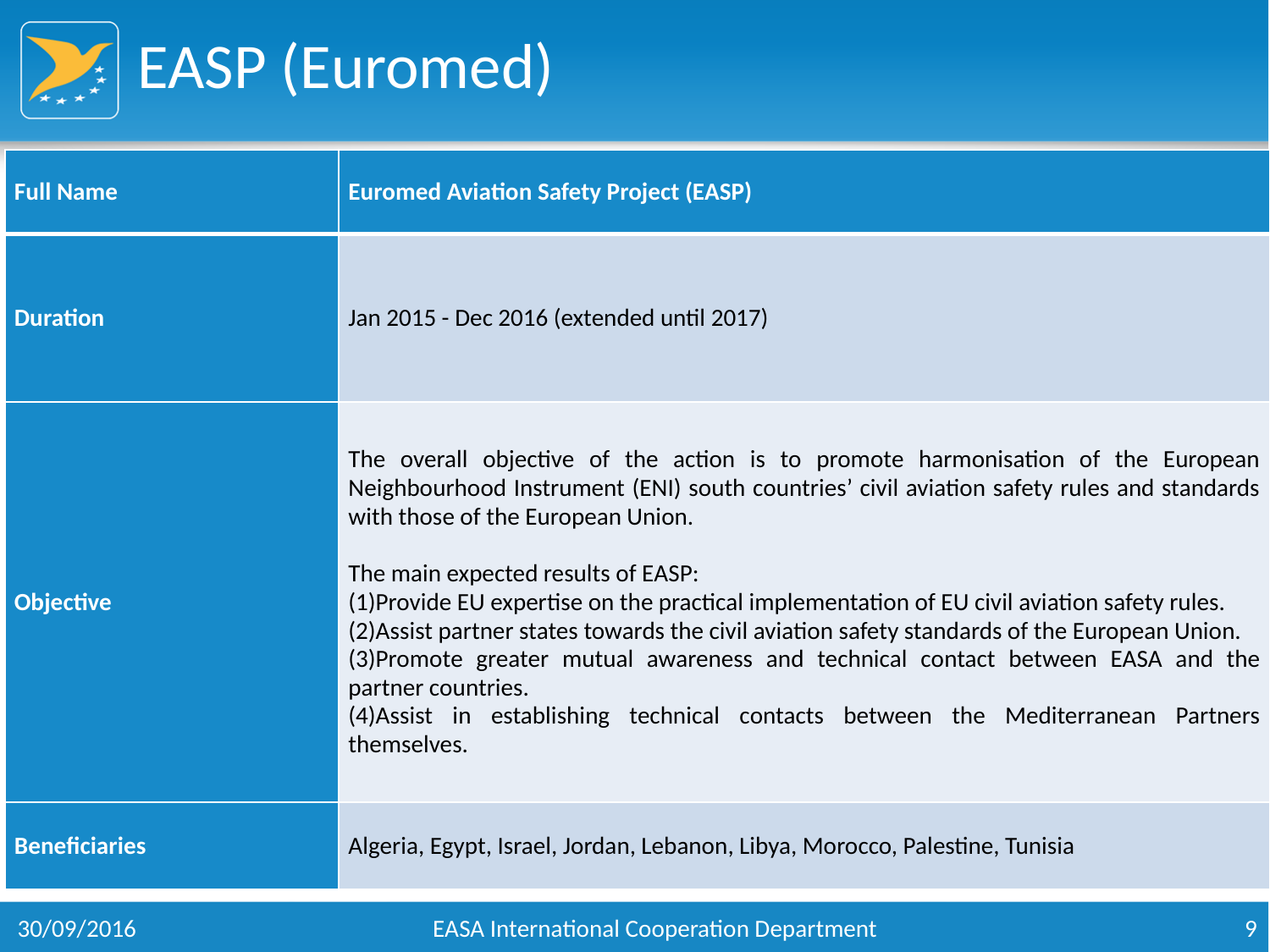

# EASP (Euromed)
| Full Name | Euromed Aviation Safety Project (EASP) |
| --- | --- |
| Duration | Jan 2015 - Dec 2016 (extended until 2017) |
| Objective | The overall objective of the action is to promote harmonisation of the European Neighbourhood Instrument (ENI) south countries’ civil aviation safety rules and standards with those of the European Union.   The main expected results of EASP: Provide EU expertise on the practical implementation of EU civil aviation safety rules. Assist partner states towards the civil aviation safety standards of the European Union. Promote greater mutual awareness and technical contact between EASA and the partner countries. Assist in establishing technical contacts between the Mediterranean Partners themselves. |
| Beneficiaries | Algeria, Egypt, Israel, Jordan, Lebanon, Libya, Morocco, Palestine, Tunisia |
30/09/2016
EASA International Cooperation Department
9